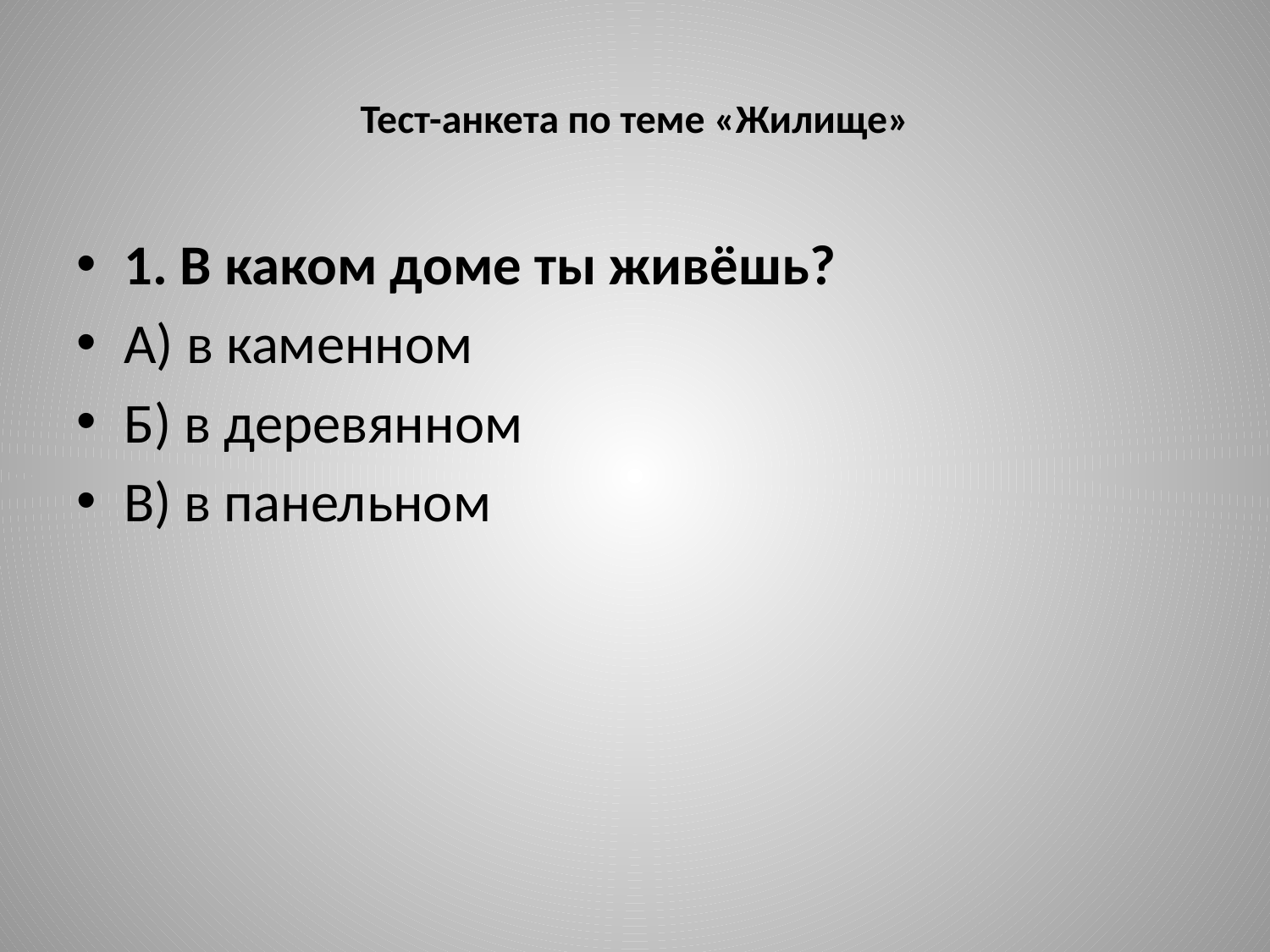

# Тест-анкета по теме «Жилище»
1. В каком доме ты живёшь?
А) в каменном
Б) в деревянном
В) в панельном